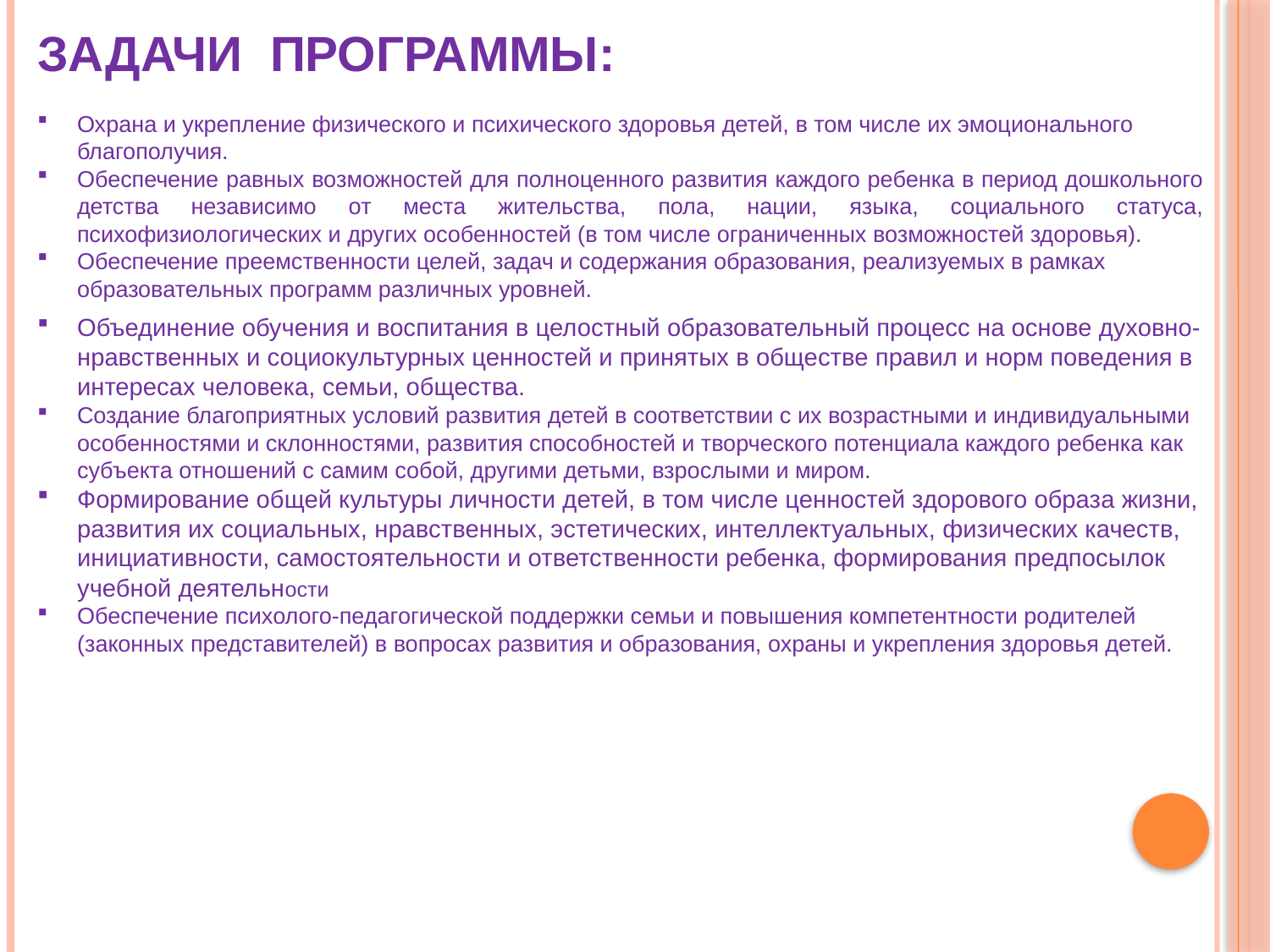

ЗАДАЧИ  ПРОГРАММЫ:

Охрана и укрепление физического и психического здоровья детей, в том числе их эмоционального благополучия.
Обеспечение равных возможностей для полноценного развития каждого ребенка в период дошкольного детства независимо от места жительства, пола, нации, языка, социального статуса, психофизиологических и других особенностей (в том числе ограниченных возможностей здоровья).
Обеспечение преемственности целей, задач и содержания образования, реализуемых в рамках образовательных программ различных уровней.

Объединение обучения и воспитания в целостный образовательный процесс на основе духовно-нравственных и социокультурных ценностей и принятых в обществе правил и норм поведения в интересах человека, семьи, общества.
Создание благоприятных условий развития детей в соответствии с их возрастными и индивидуальными особенностями и склонностями, развития способностей и творческого потенциала каждого ребенка как субъекта отношений с самим собой, другими детьми, взрослыми и миром.
Формирование общей культуры личности детей, в том числе ценностей здорового образа жизни, развития их социальных, нравственных, эстетических, интеллектуальных, физических качеств, инициативности, самостоятельности и ответственности ребенка, формирования предпосылок учебной деятельности
Обеспечение психолого-педагогической поддержки семьи и повышения компетентности родителей (законных представителей) в вопросах развития и образования, охраны и укрепления здоровья детей.